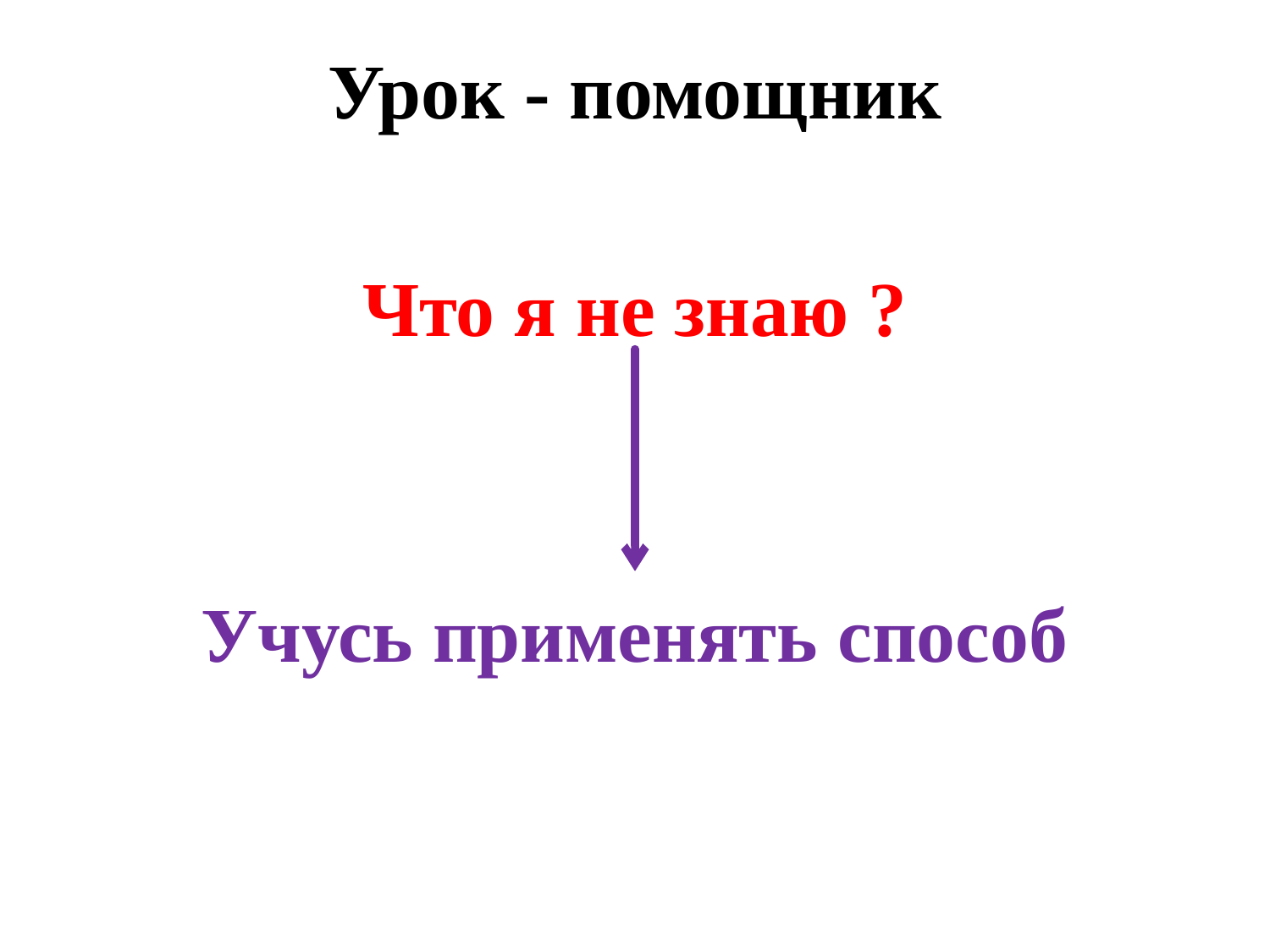

# Урок - помощник

   Что я не знаю ?

Учусь применять способ